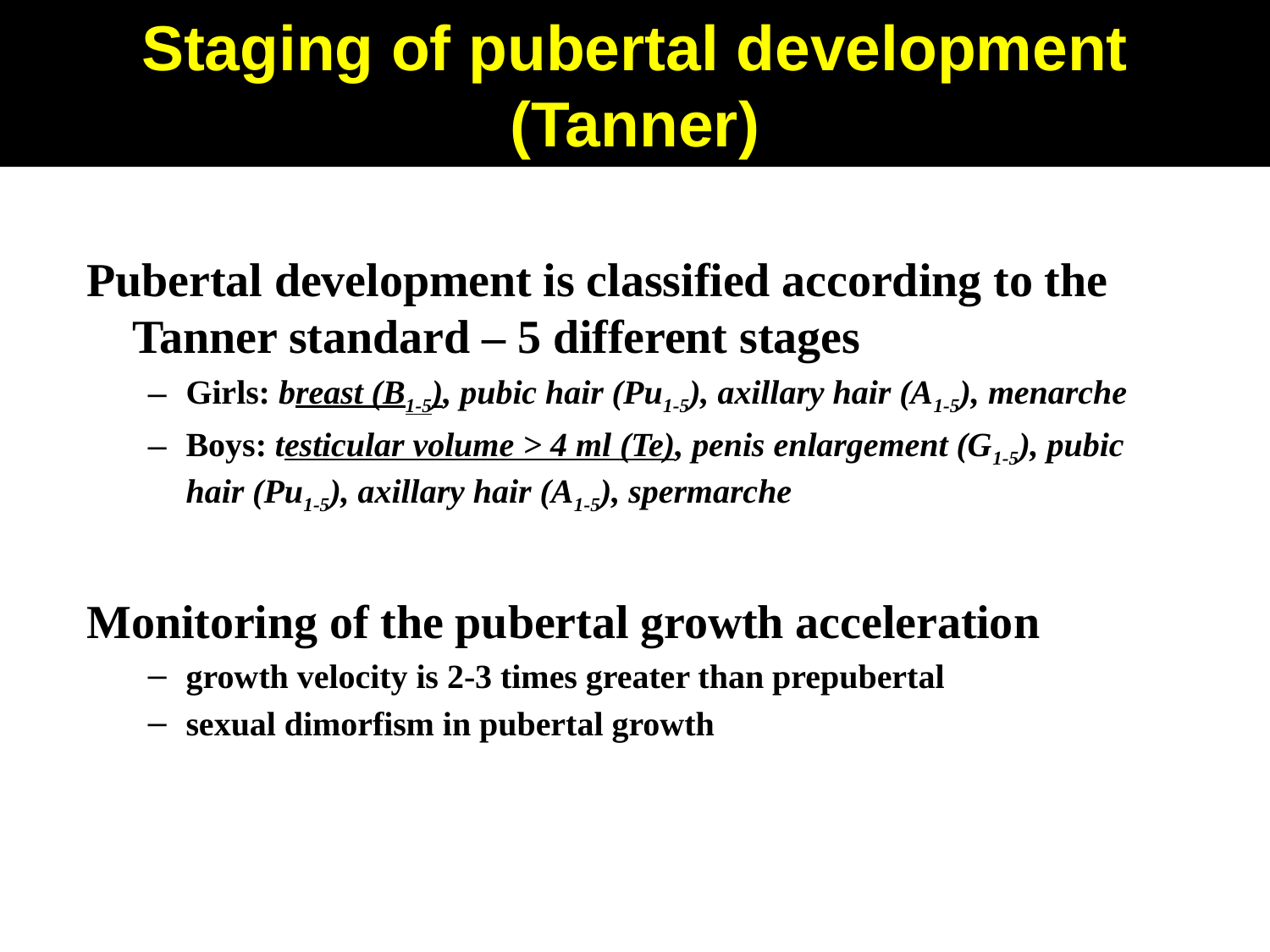

# Staging of pubertal development (Tanner)
Pubertal development is classified according to the Tanner standard – 5 different stages
Girls: breast (B1-5), pubic hair (Pu1-5), axillary hair (A1-5), menarche
Boys: testicular volume > 4 ml (Te), penis enlargement (G1-5), pubic hair (Pu1-5), axillary hair (A1-5), spermarche

Monitoring of the pubertal growth acceleration
growth velocity is 2-3 times greater than prepubertal
sexual dimorfism in pubertal growth